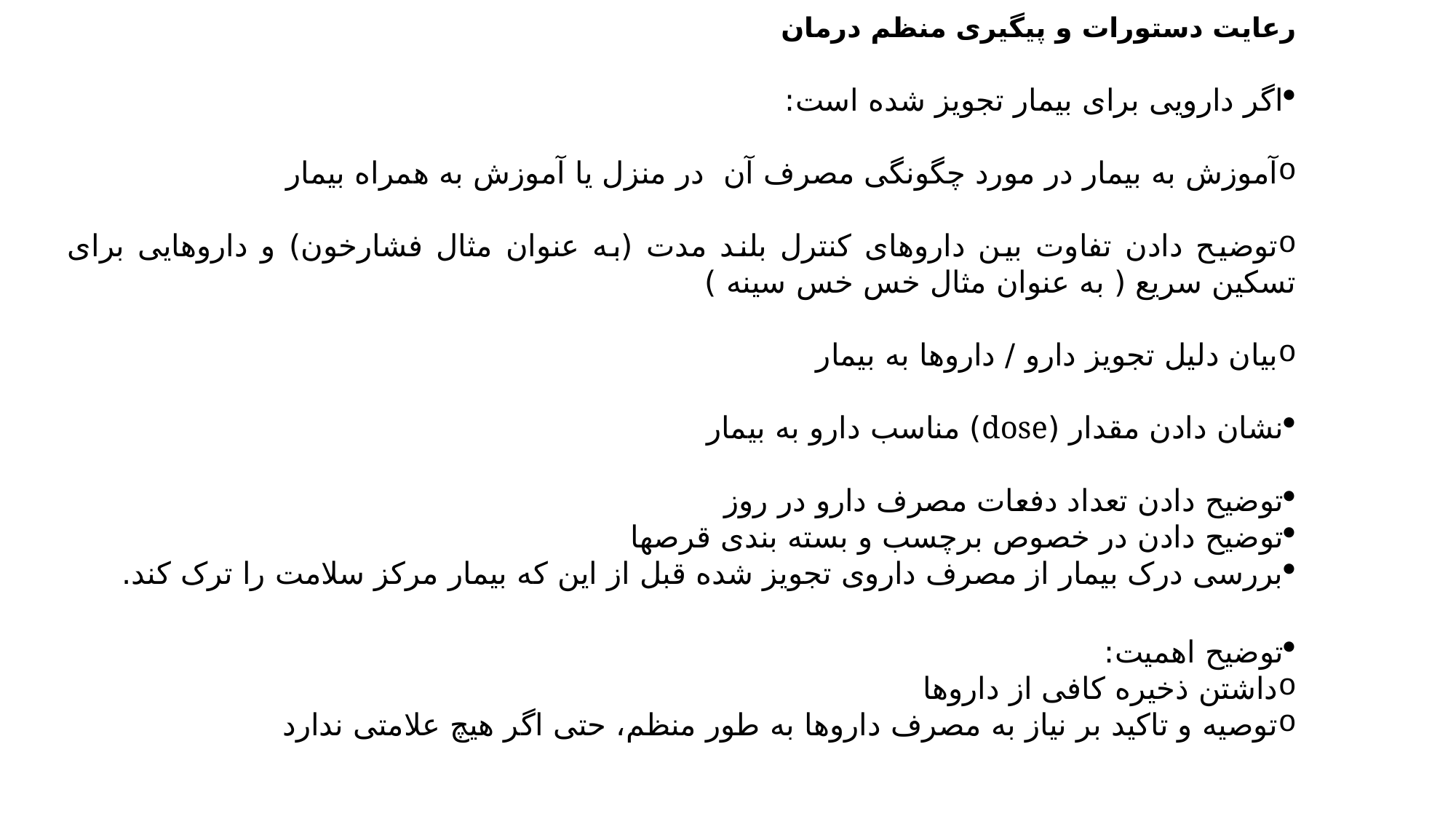

رعايت دستورات و پیگیری منظم درمان

اگر دارویی برای بیمار تجویز شده است:

آموزش به بیمار در مورد چگونگی مصرف آن  در منزل یا آموزش به همراه بیمار

توضیح دادن تفاوت بین داروهای کنترل بلند مدت (به عنوان مثال فشارخون) و داروهایی برای تسکین سریع ( به عنوان مثال خس خس سینه )

بیان دلیل تجویز دارو / داروها به بیمار

نشان دادن مقدار (dose) مناسب دارو به بیمار

توضیح دادن تعداد دفعات مصرف دارو در روز
توضيح دادن در خصوص برچسب و بسته بندی قرصها
بررسی درک بیمار از مصرف داروی تجویز شده قبل از این که بیمار مرکز سلامت را ترک کند.

توضیح اهمیت:
داشتن ذخیره کافی از داروها
توصيه و تاكيد بر نیاز به مصرف داروها به طور منظم، حتی اگر هیچ علامتی ندارد